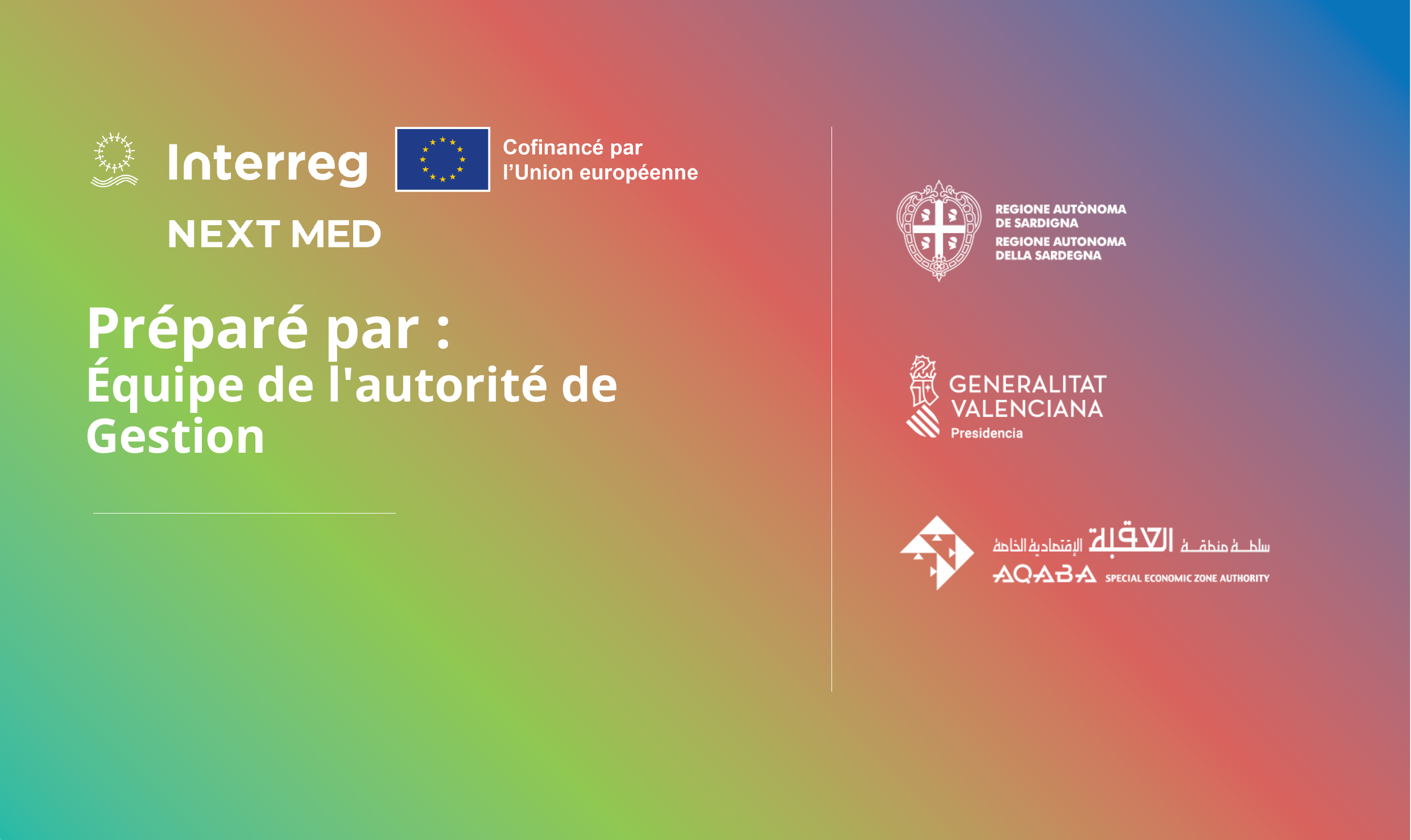

# Préparé par : Équipe de l'autorité de Gestion